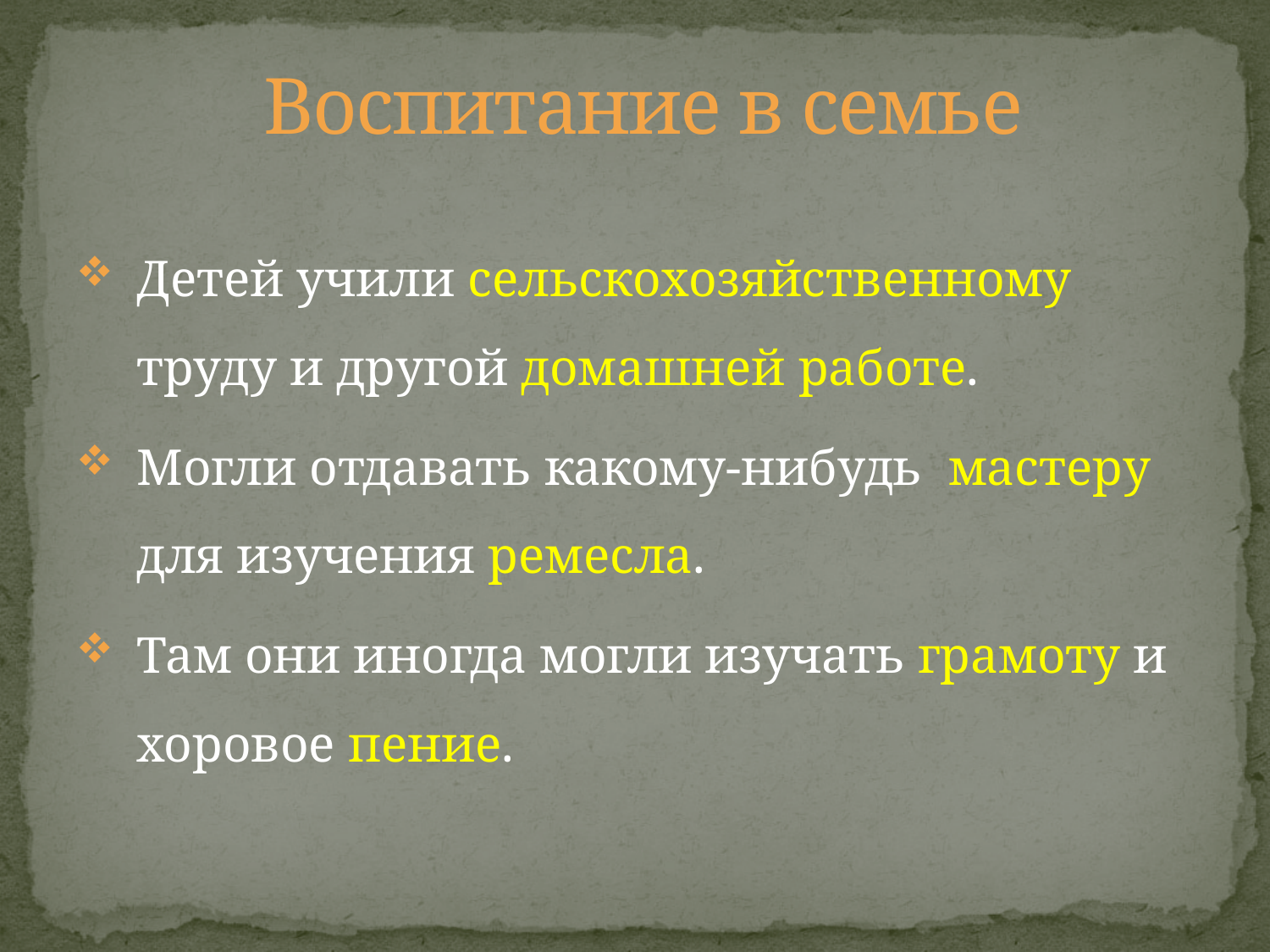

# Воспитание в семье
Детей учили сельскохозяйственному  труду и другой домашней работе.
Могли отдавать какому-нибудь  мастеру для изучения ремесла.
Там они иногда могли изучать грамоту и хоровое пение.